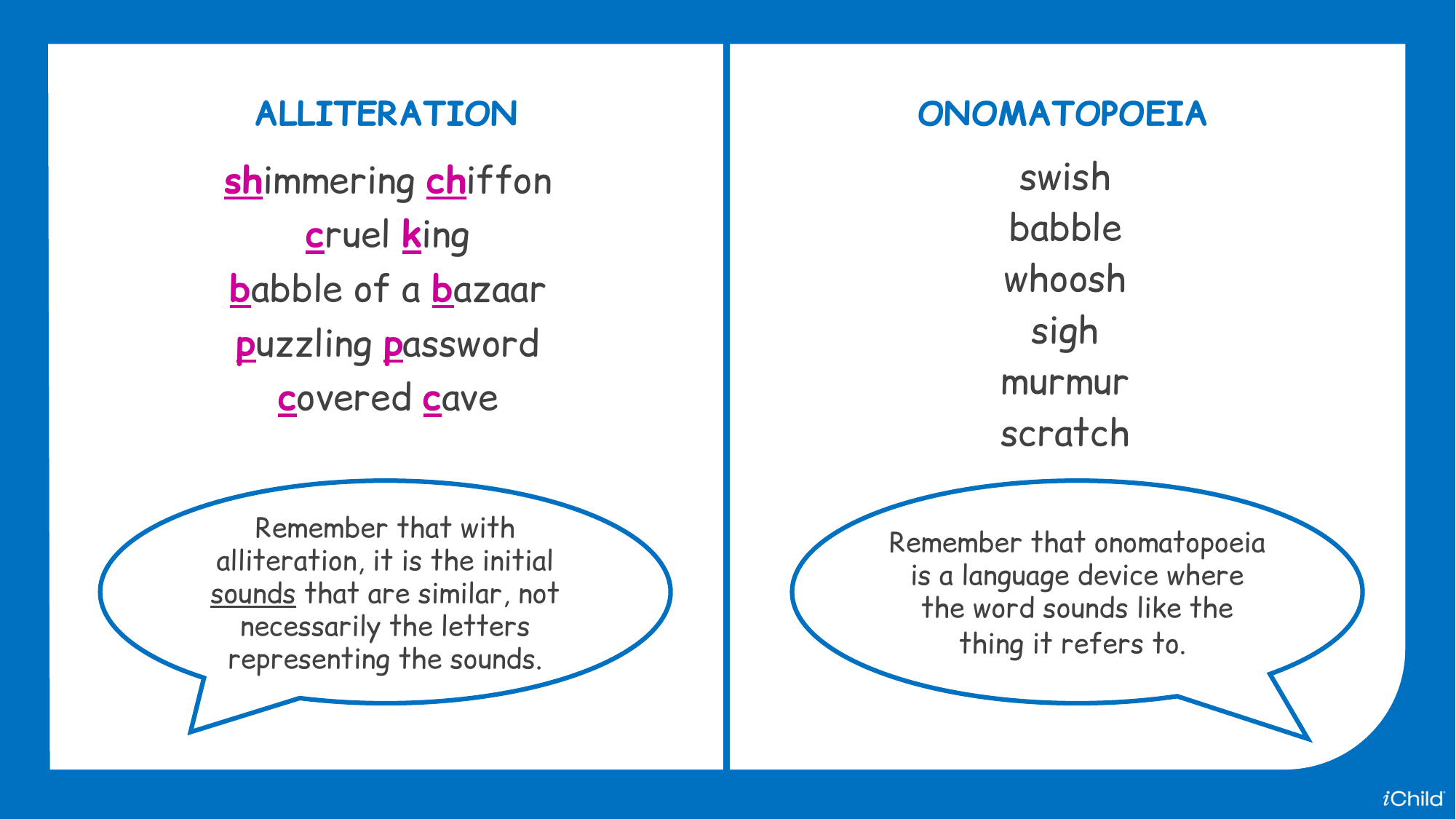

ALLITERATION
ONOMATOPOEIA
swish
babble
whoosh
sigh
murmur
scratch
shimmering chiffon
cruel king
babble of a bazaar
puzzling password
covered cave
Remember that with alliteration, it is the initial sounds that are similar, not necessarily the letters representing the sounds.
Remember that onomatopoeia is a language device where the word sounds like the thing it refers to.